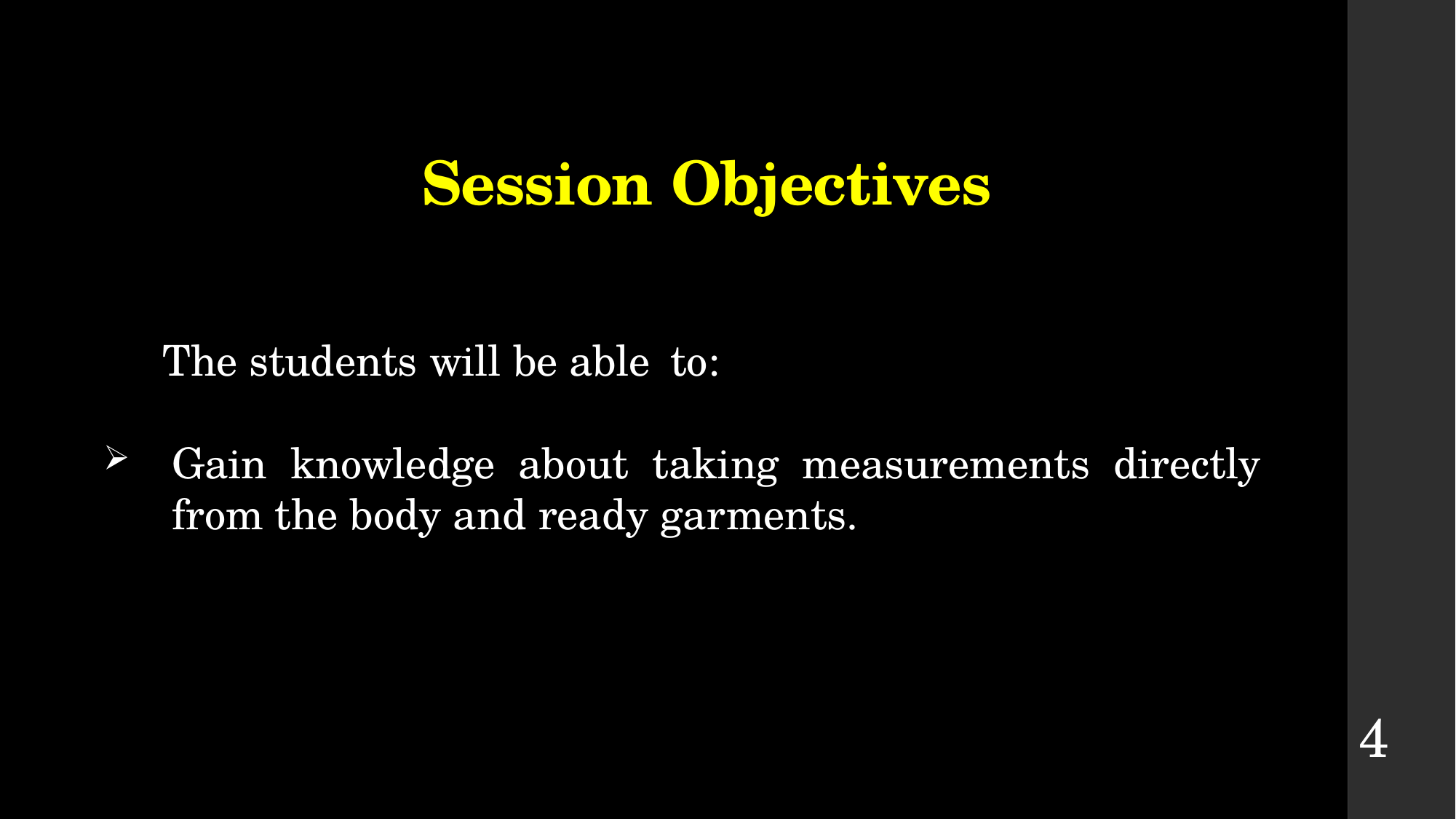

# Session Objectives
      The students will be able to:

Gain knowledge about taking measurements directly from the body and ready garments.
4